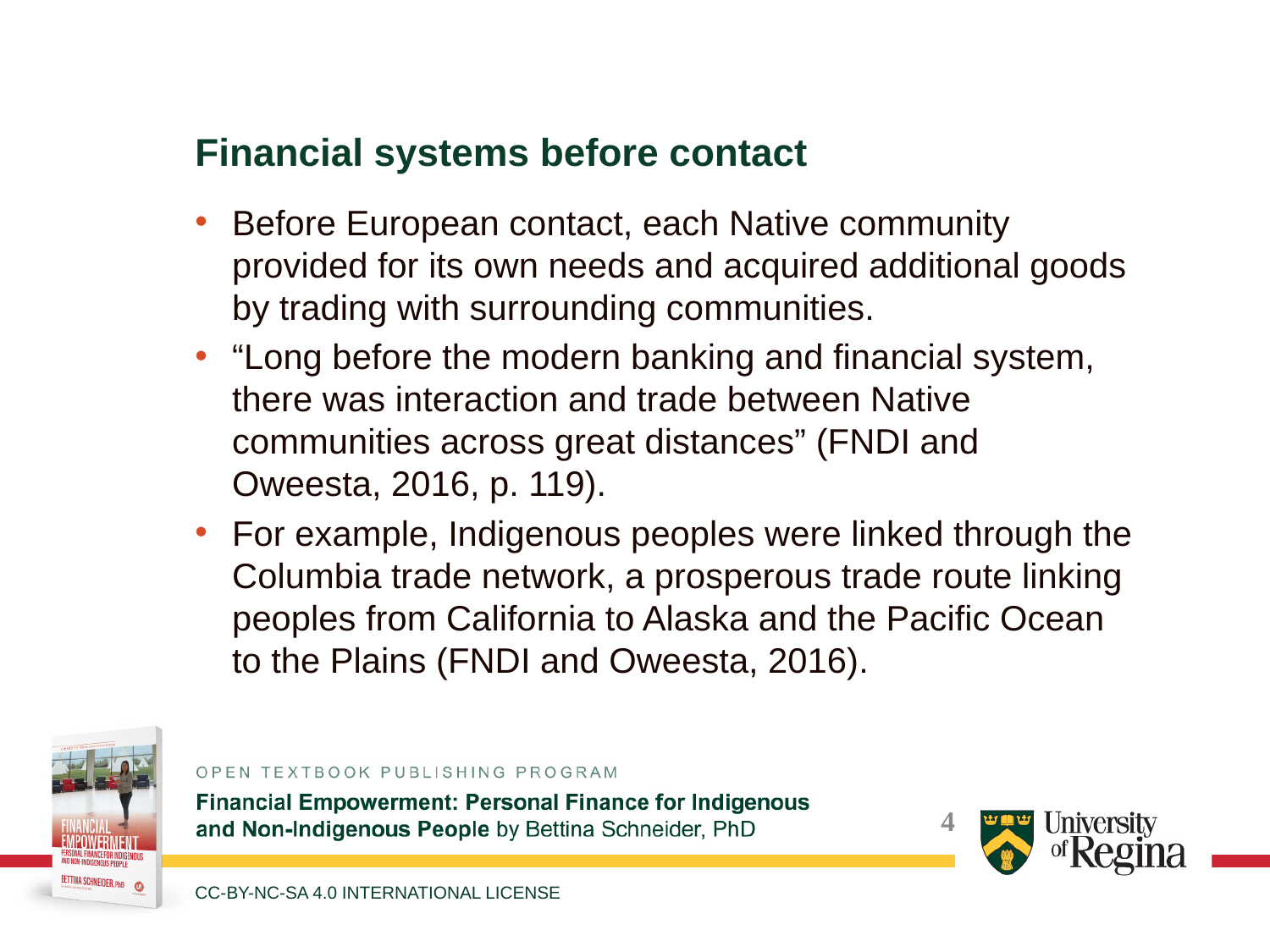

Financial systems before contact
Before European contact, each Native community provided for its own needs and acquired additional goods by trading with surrounding communities.
“Long before the modern banking and financial system, there was interaction and trade between Native communities across great distances” (FNDI and Oweesta, 2016, p. 119).
For example, Indigenous peoples were linked through the Columbia trade network, a prosperous trade route linking peoples from California to Alaska and the Pacific Ocean to the Plains (FNDI and Oweesta, 2016).

CC-BY-NC-SA 4.0 INTERNATIONAL LICENSE